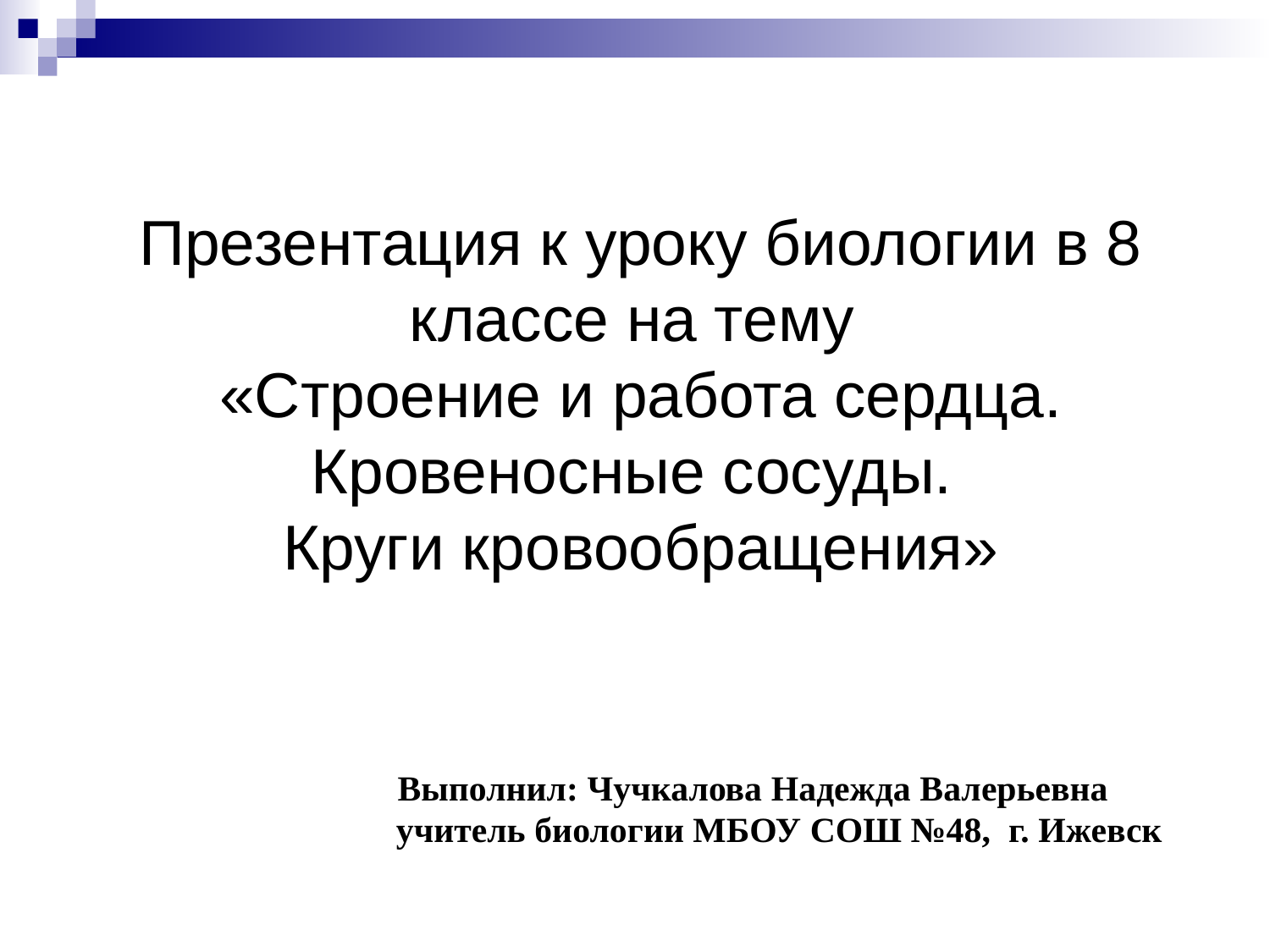

# Презентация к уроку биологии в 8 классе на тему «Строение и работа сердца. Кровеносные сосуды. Круги кровообращения»

                                 Выполнил: Чучкалова Надежда Валерьевна
                                    учитель биологии МБОУ СОШ №48,  г. Ижевск